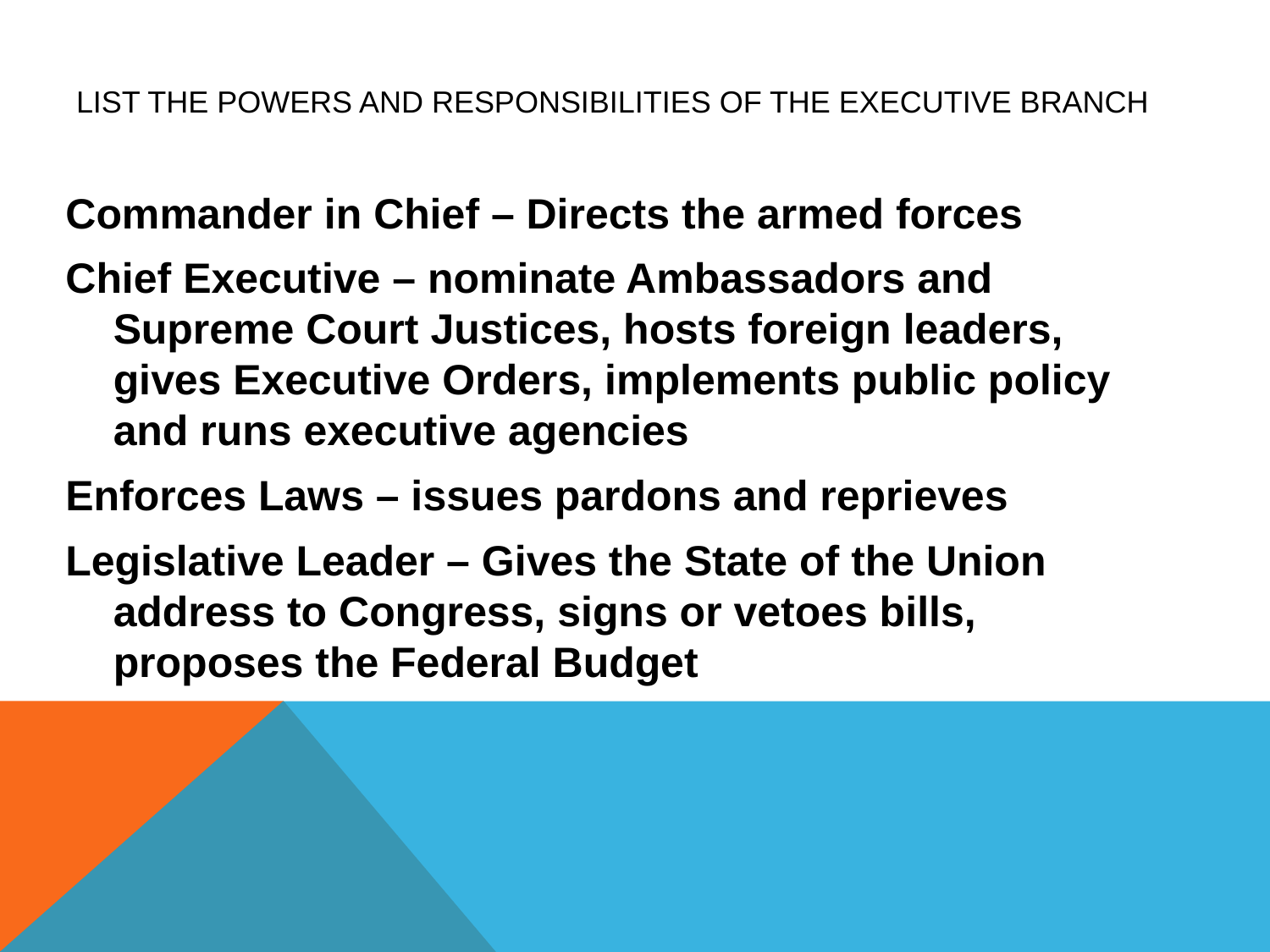

# List the powers and responsibilities of the Executive Branch
Commander in Chief – Directs the armed forces
Chief Executive – nominate Ambassadors and Supreme Court Justices, hosts foreign leaders, gives Executive Orders, implements public policy and runs executive agencies
Enforces Laws – issues pardons and reprieves
Legislative Leader – Gives the State of the Union address to Congress, signs or vetoes bills, proposes the Federal Budget